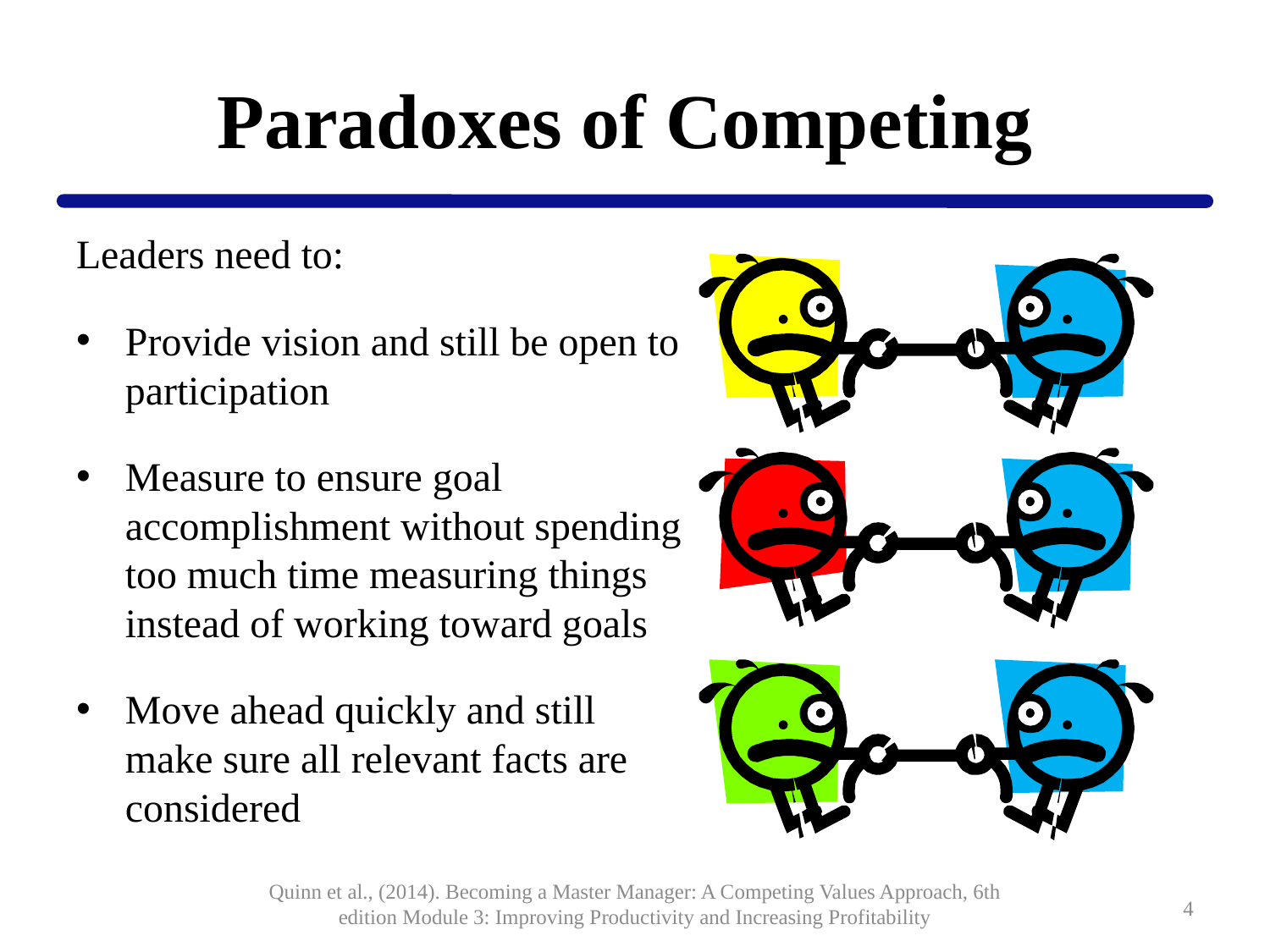

# Paradoxes of Competing
Leaders need to:
Provide vision and still be open to participation
Measure to ensure goal accomplishment without spending too much time measuring things instead of working toward goals
Move ahead quickly and still make sure all relevant facts are considered

Quinn et al., (2014). Becoming a Master Manager: A Competing Values Approach, 6th edition Module 3: Improving Productivity and Increasing Profitability
4